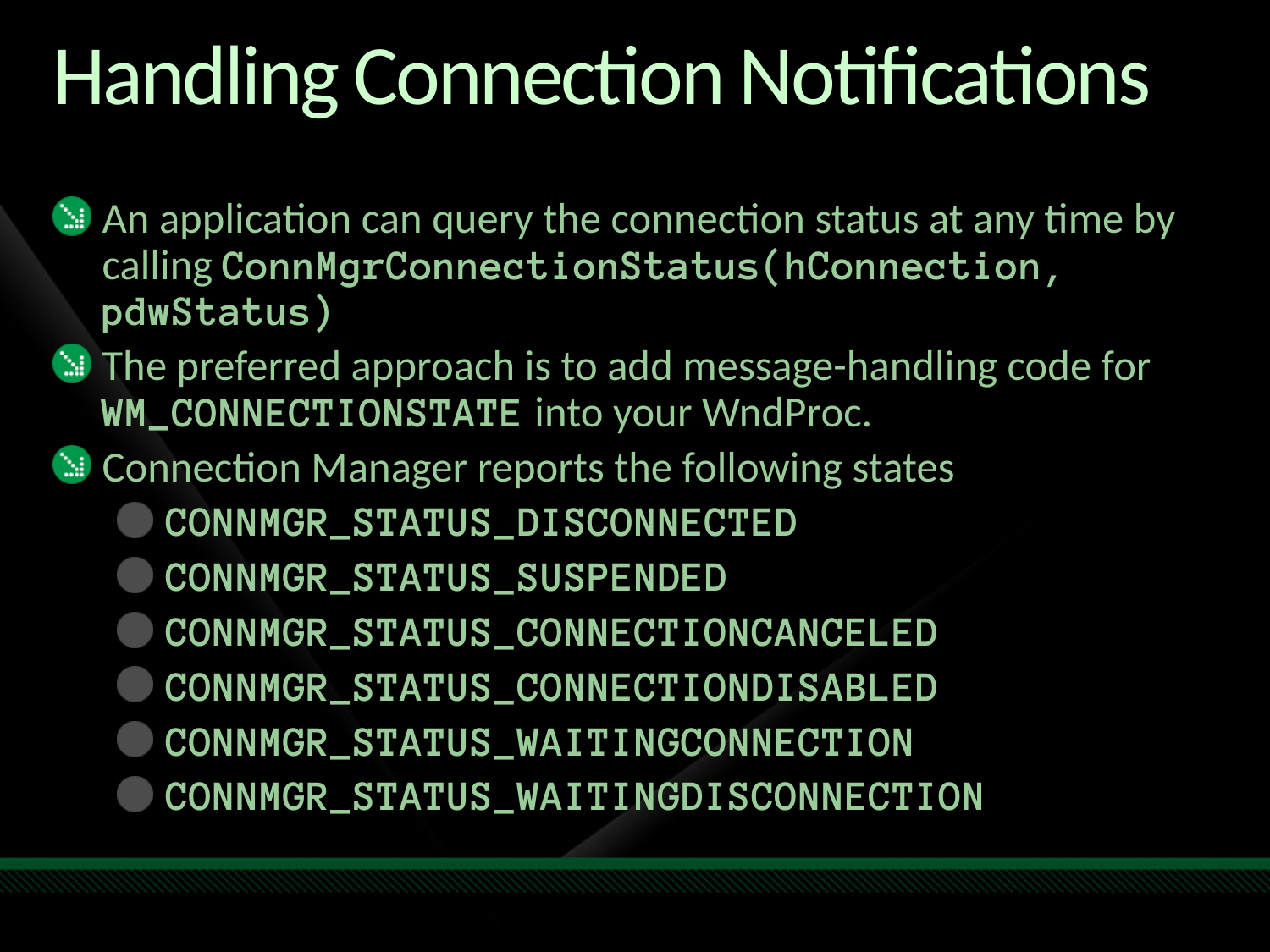

# Handling Connection Notifications
An application can query the connection status at any time by calling ConnMgrConnectionStatus(hConnection, pdwStatus)
The preferred approach is to add message-handling code for WM_CONNECTIONSTATE into your WndProc.
Connection Manager reports the following states
CONNMGR_STATUS_DISCONNECTED
CONNMGR_STATUS_SUSPENDED
CONNMGR_STATUS_CONNECTIONCANCELED
CONNMGR_STATUS_CONNECTIONDISABLED
CONNMGR_STATUS_WAITINGCONNECTION
CONNMGR_STATUS_WAITINGDISCONNECTION